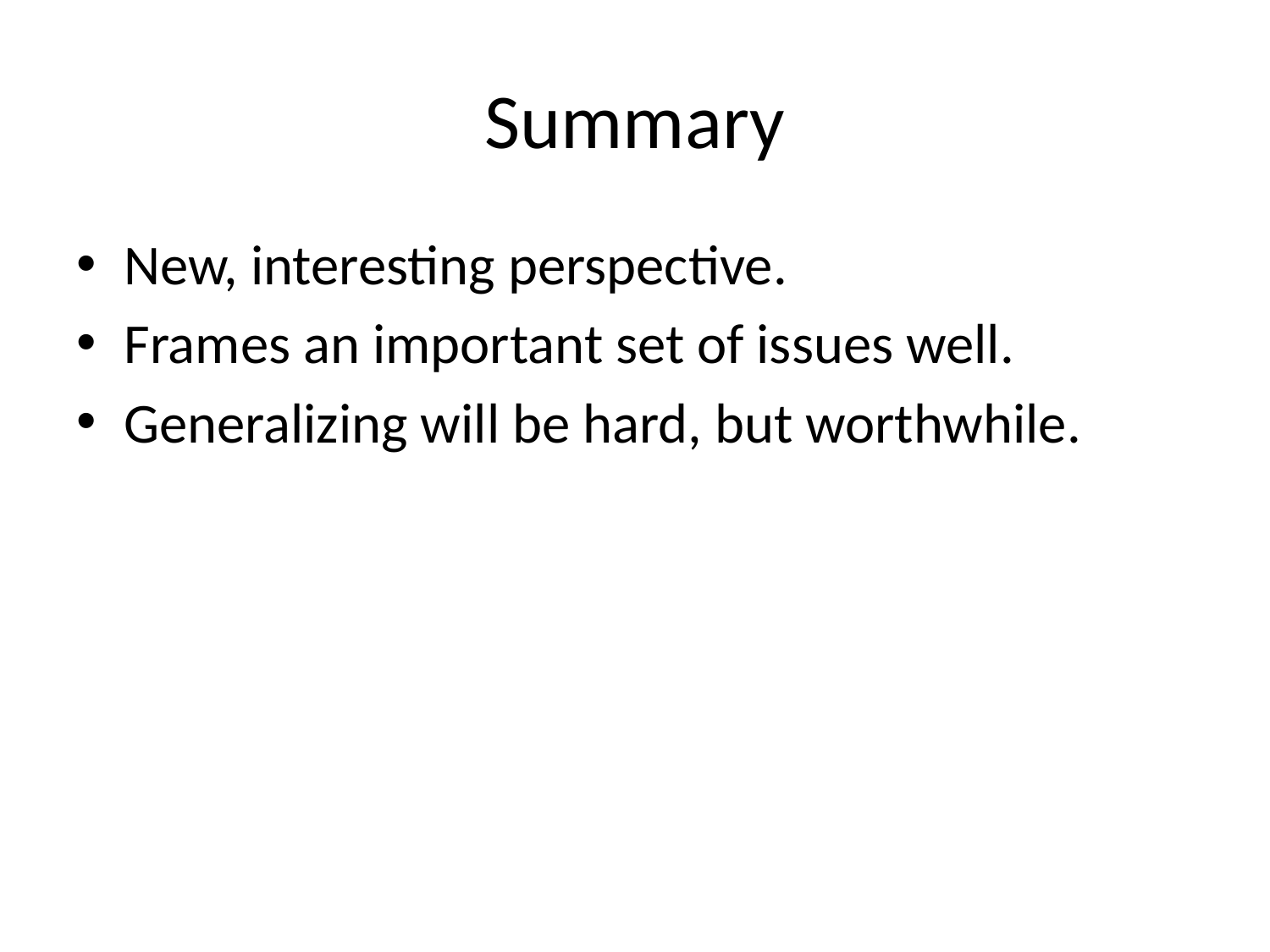

# Summary
New, interesting perspective.
Frames an important set of issues well.
Generalizing will be hard, but worthwhile.